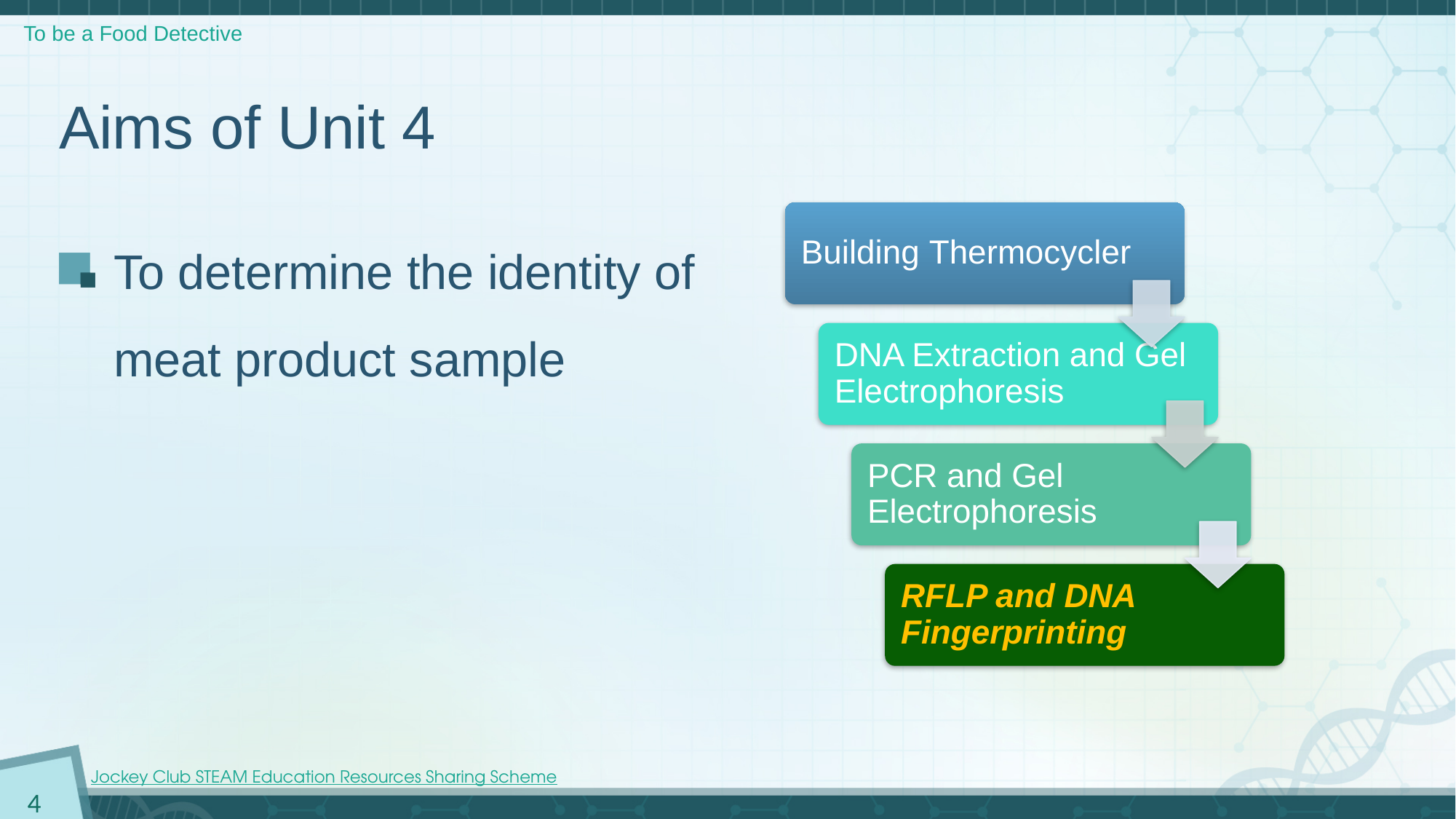

# Aims of Unit 4
Building Thermocycler
DNA Extraction and Gel Electrophoresis
PCR and Gel Electrophoresis
RFLP and DNA Fingerprinting

To determine the identity of
meat product sample

4